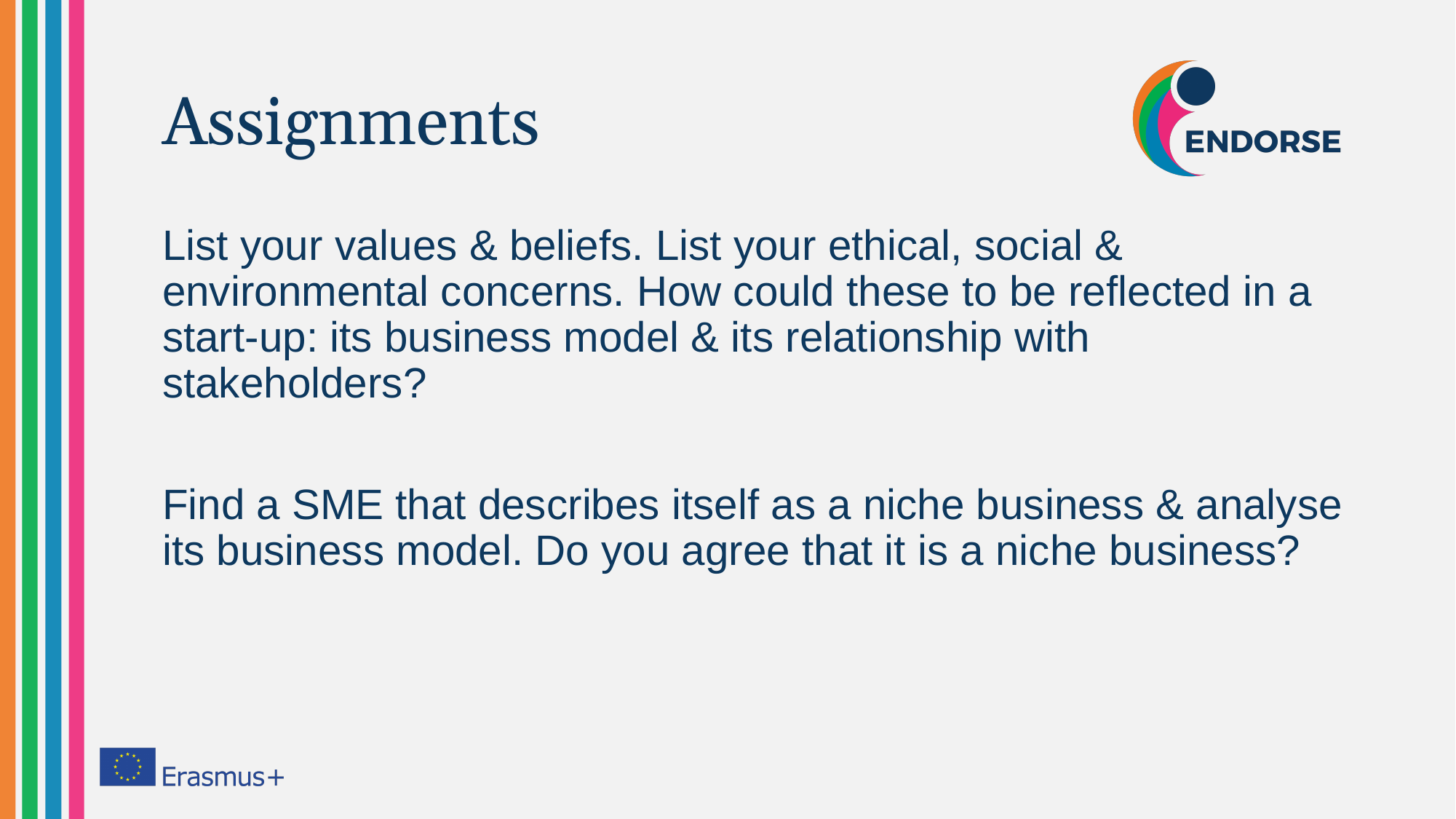

# Assignments

List your values & beliefs. List your ethical, social & environmental concerns. How could these to be reflected in a start-up: its business model & its relationship with stakeholders?

Find a SME that describes itself as a niche business & analyse its business model. Do you agree that it is a niche business?